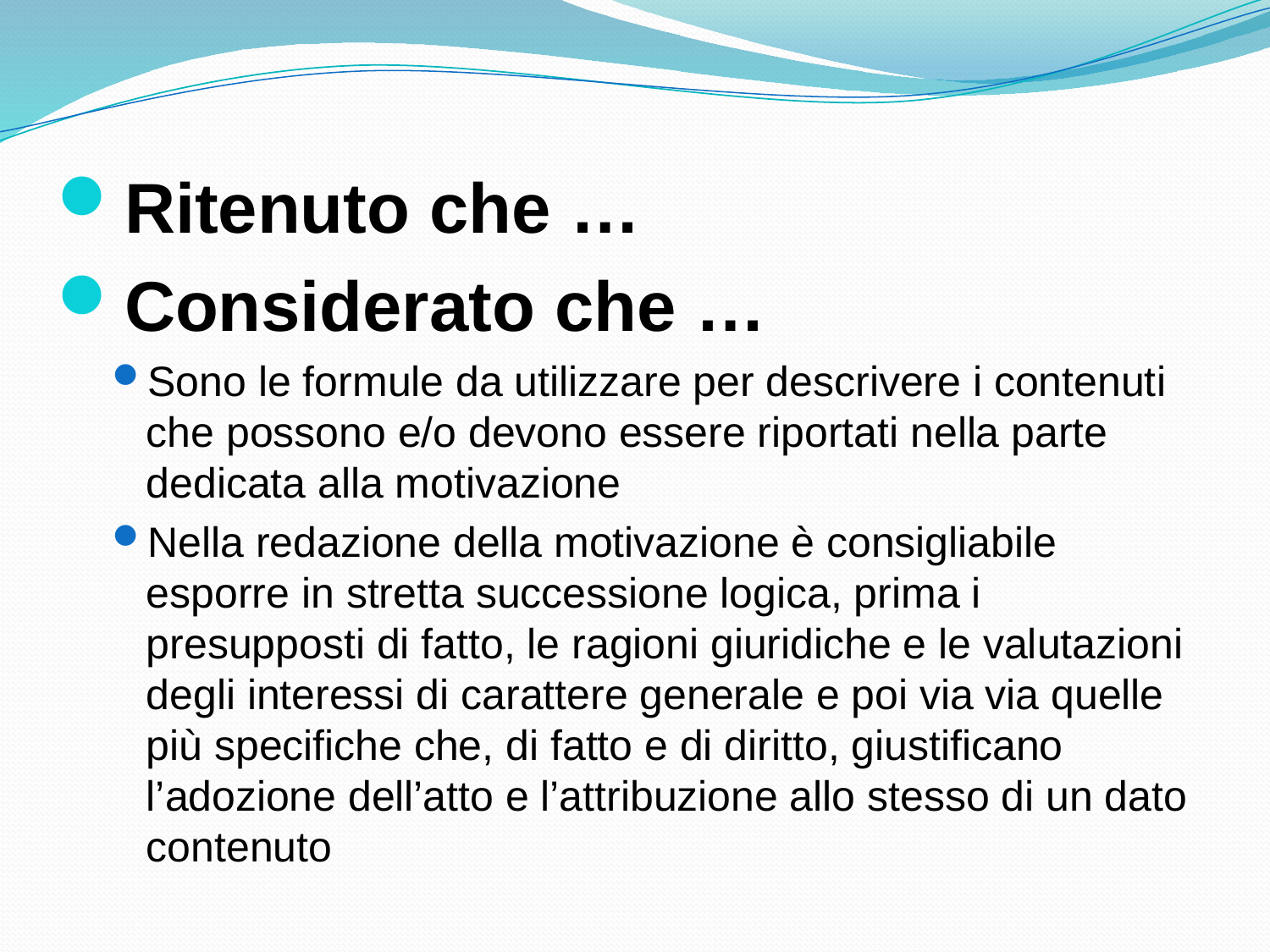

Ritenuto che …
Considerato che …
Sono le formule da utilizzare per descrivere i contenuti che possono e/o devono essere riportati nella parte dedicata alla motivazione
Nella redazione della motivazione è consigliabile esporre in stretta successione logica, prima i presupposti di fatto, le ragioni giuridiche e le valutazioni degli interessi di carattere generale e poi via via quelle più specifiche che, di fatto e di diritto, giustificano l’adozione dell’atto e l’attribuzione allo stesso di un dato contenuto